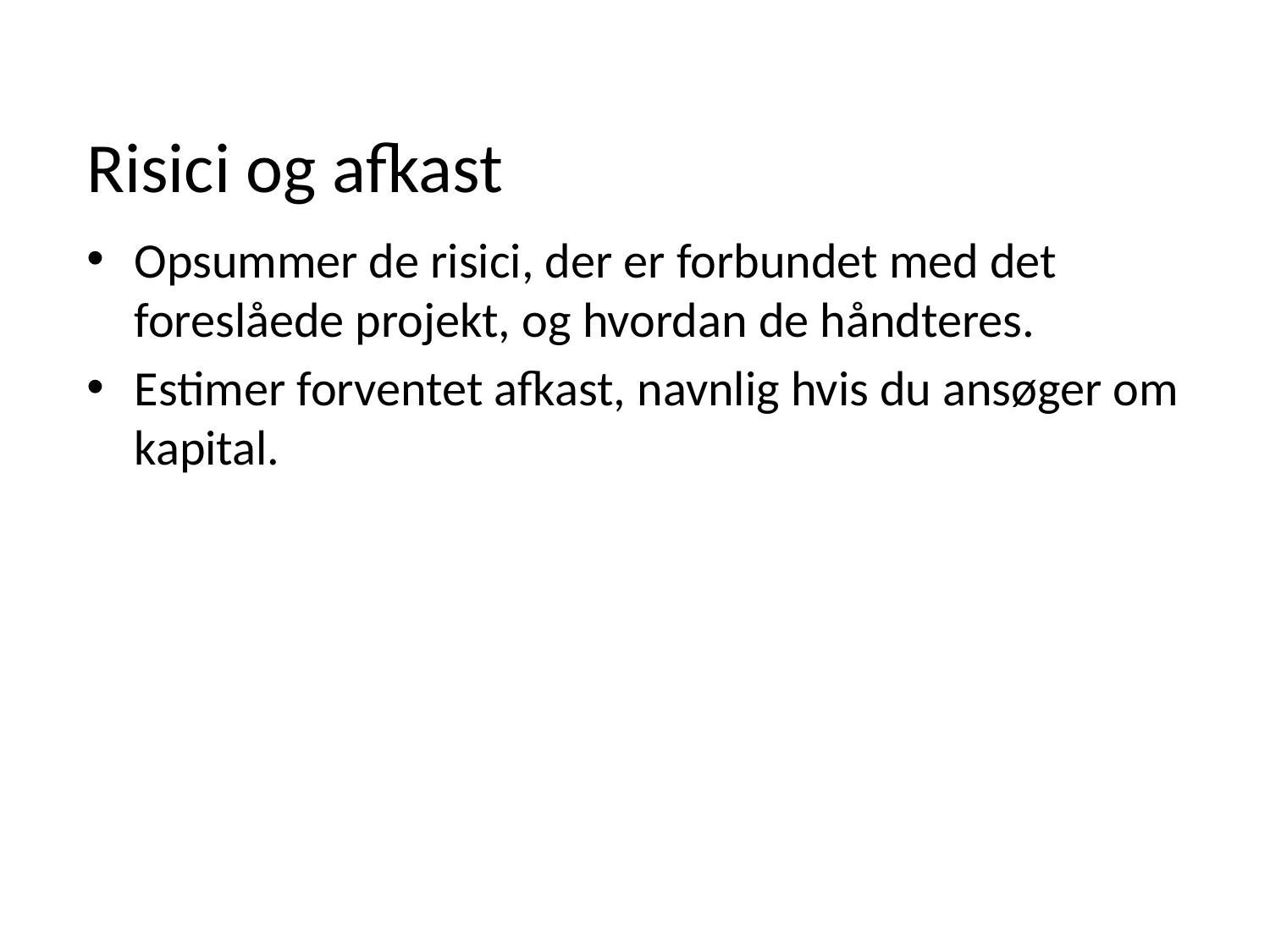

# Risici og afkast
Opsummer de risici, der er forbundet med det foreslåede projekt, og hvordan de håndteres.
Estimer forventet afkast, navnlig hvis du ansøger om kapital.